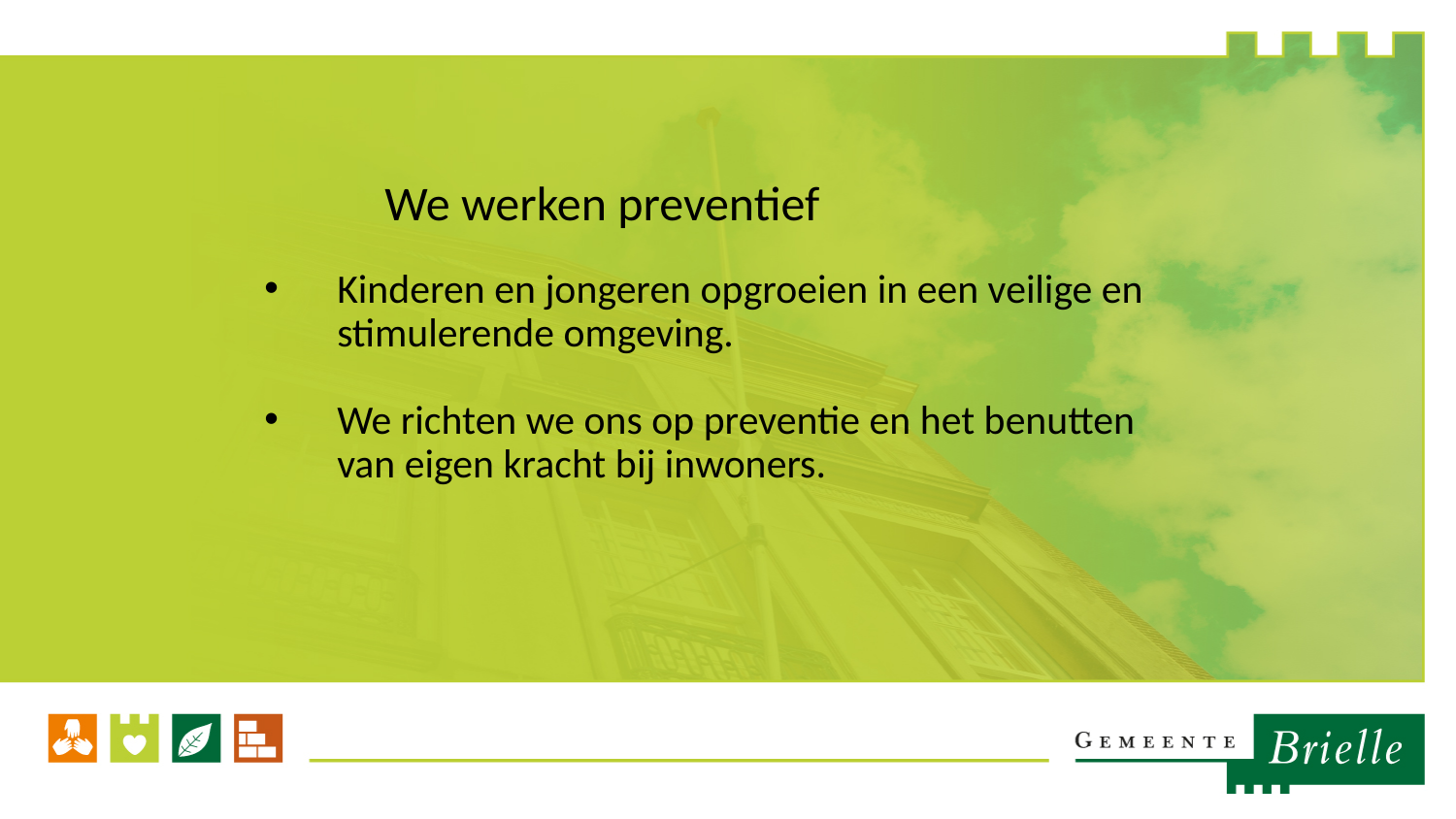

# We werken preventief
Kinderen en jongeren opgroeien in een veilige en stimulerende omgeving.

We richten we ons op preventie en het benutten van eigen kracht bij inwoners.